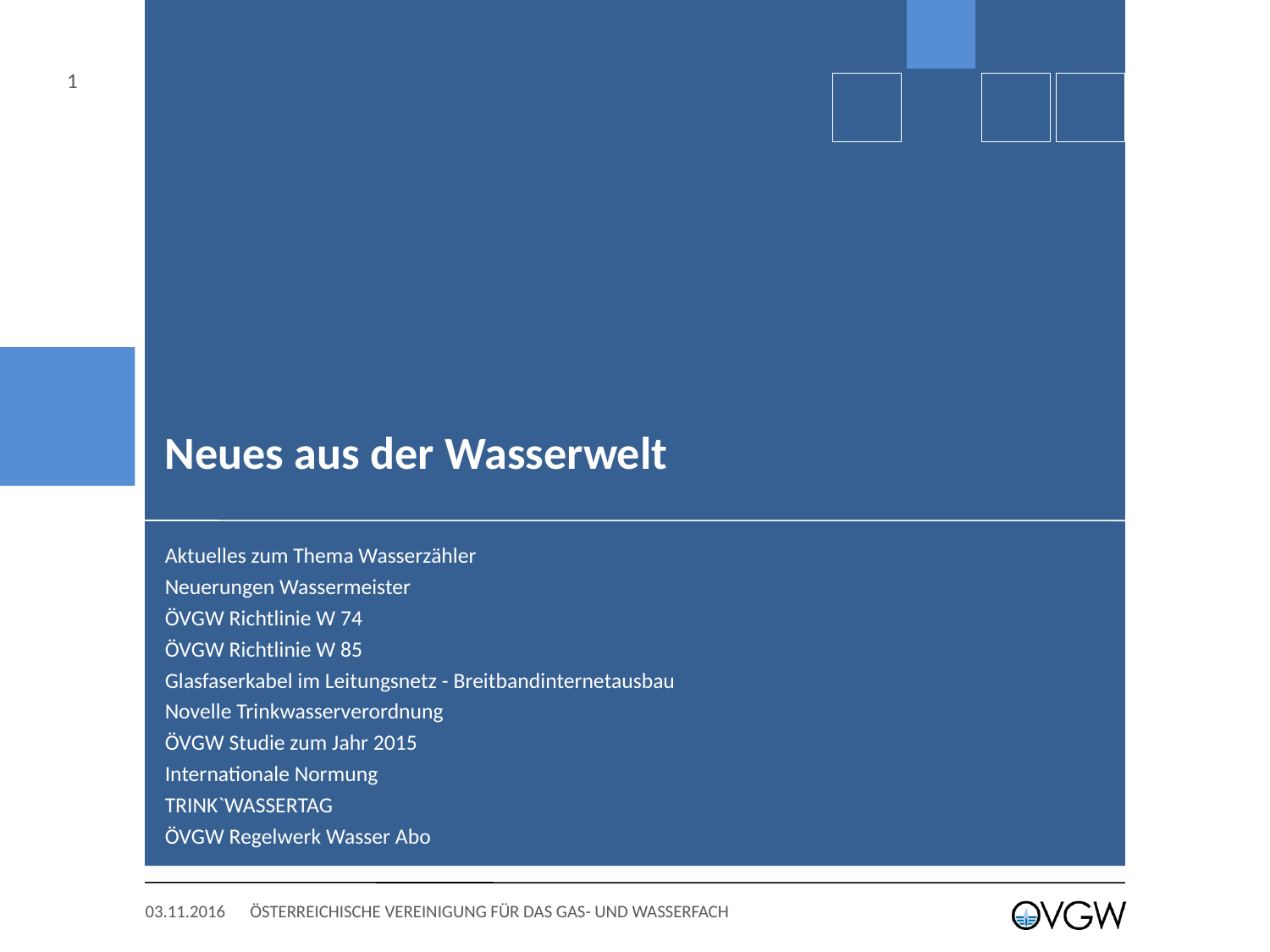

1
# Neues aus der Wasserwelt
Aktuelles zum Thema Wasserzähler
Neuerungen Wassermeister
ÖVGW Richtlinie W 74
ÖVGW Richtlinie W 85
Glasfaserkabel im Leitungsnetz - Breitbandinternetausbau
Novelle Trinkwasserverordnung
ÖVGW Studie zum Jahr 2015
Internationale Normung
TRINK`WASSERTAG
ÖVGW Regelwerk Wasser Abo
03.11.2016
ÖSTERREICHISCHE VEREINIGUNG FÜR DAS GAS- UND WASSERFACH